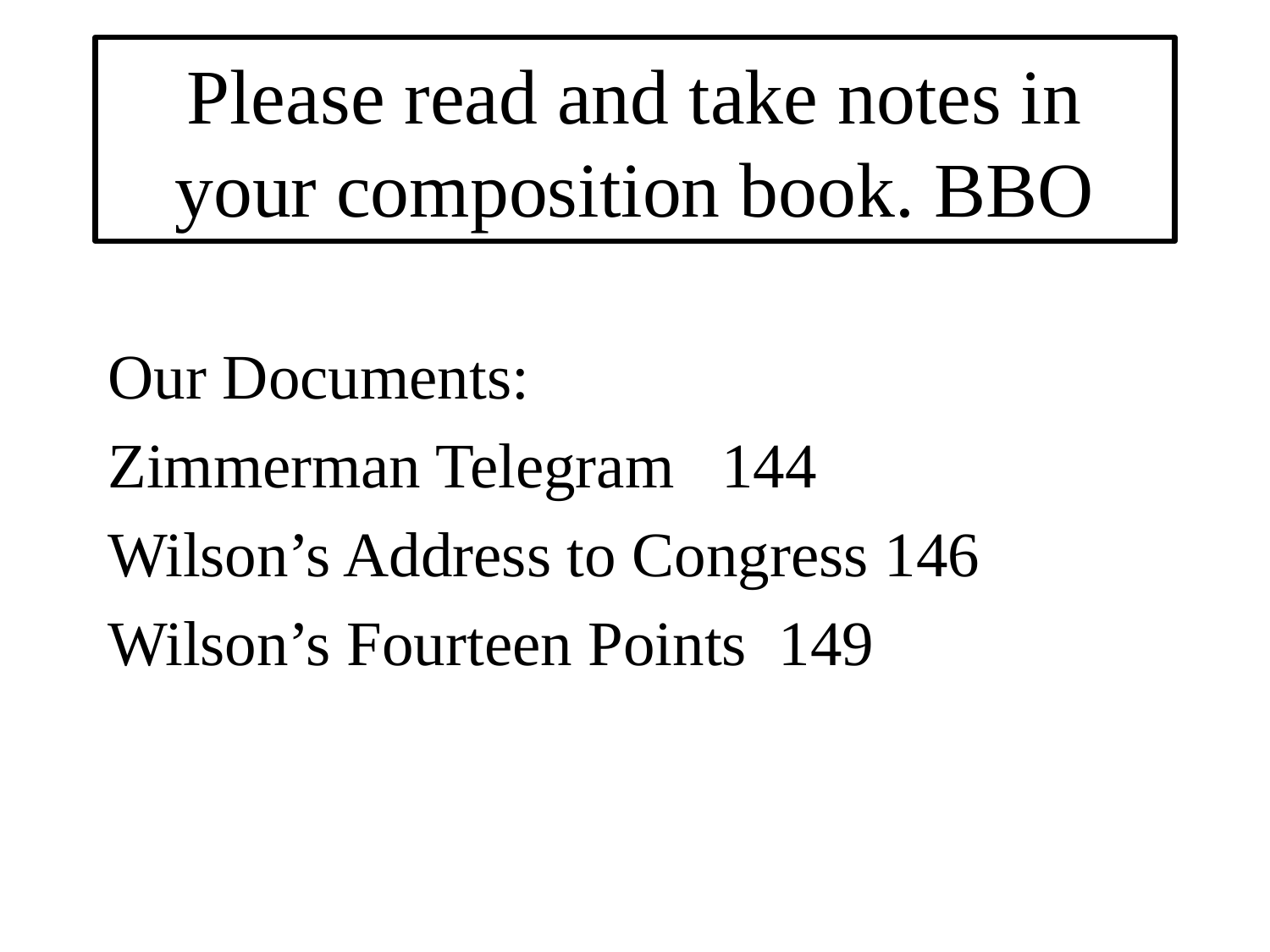

# Please read and take notes in your composition book. BBO
Our Documents:
Zimmerman Telegram   144
Wilson’s Address to Congress 146
Wilson’s Fourteen Points  149